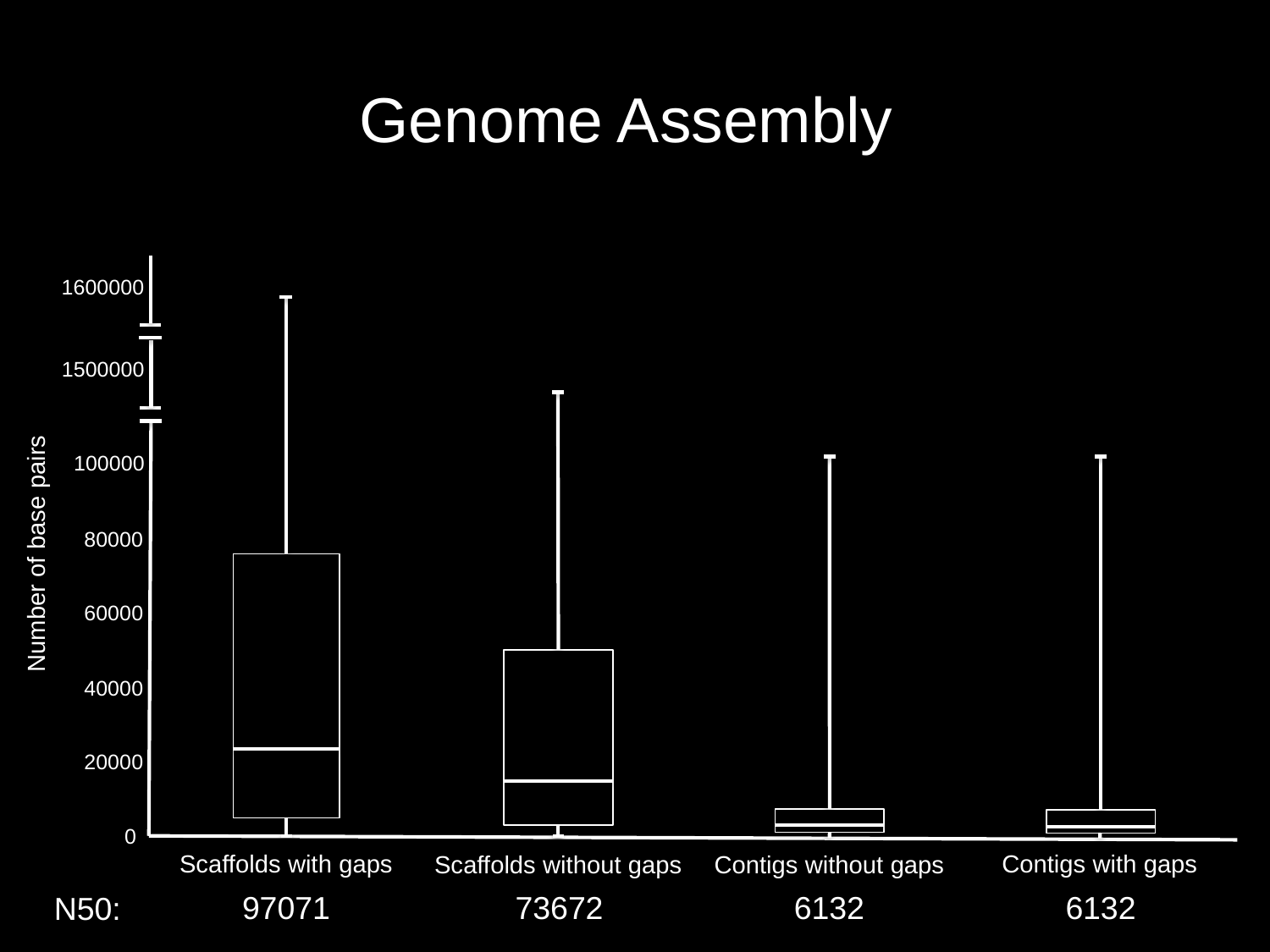

# Genome Assembly
1600000
1500000
100000
80000

60000

40000
20000

0
Scaffolds with gaps
Contigs with gaps
Scaffolds without gaps
Contigs without gaps
Number of base pairs
97071
73672
6132
6132
N50: